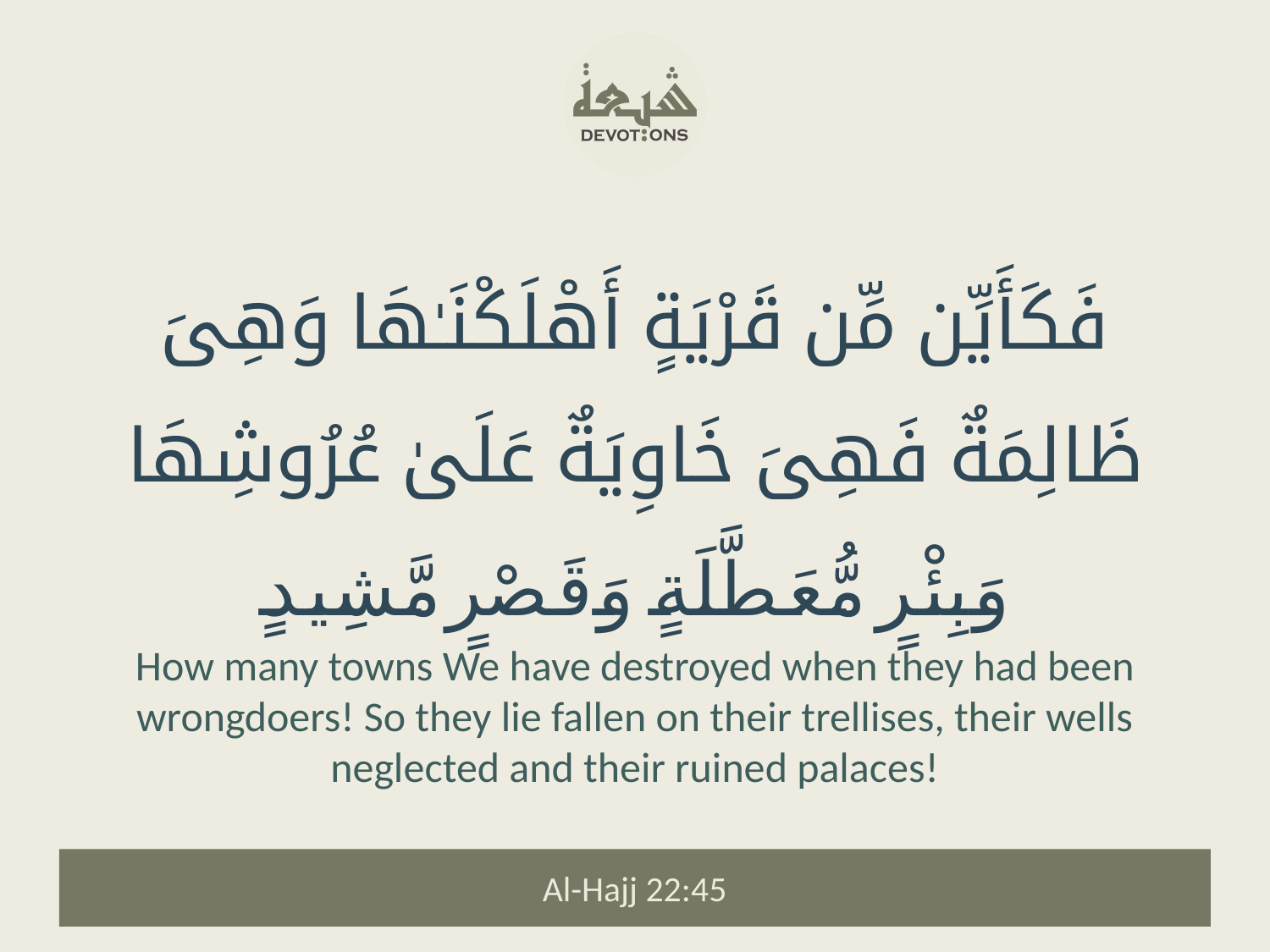

فَكَأَيِّن مِّن قَرْيَةٍ أَهْلَكْنَـٰهَا وَهِىَ ظَالِمَةٌ فَهِىَ خَاوِيَةٌ عَلَىٰ عُرُوشِهَا وَبِئْرٍ مُّعَطَّلَةٍ وَقَصْرٍ مَّشِيدٍ
How many towns We have destroyed when they had been wrongdoers! So they lie fallen on their trellises, their wells neglected and their ruined palaces!
Al-Hajj 22:45